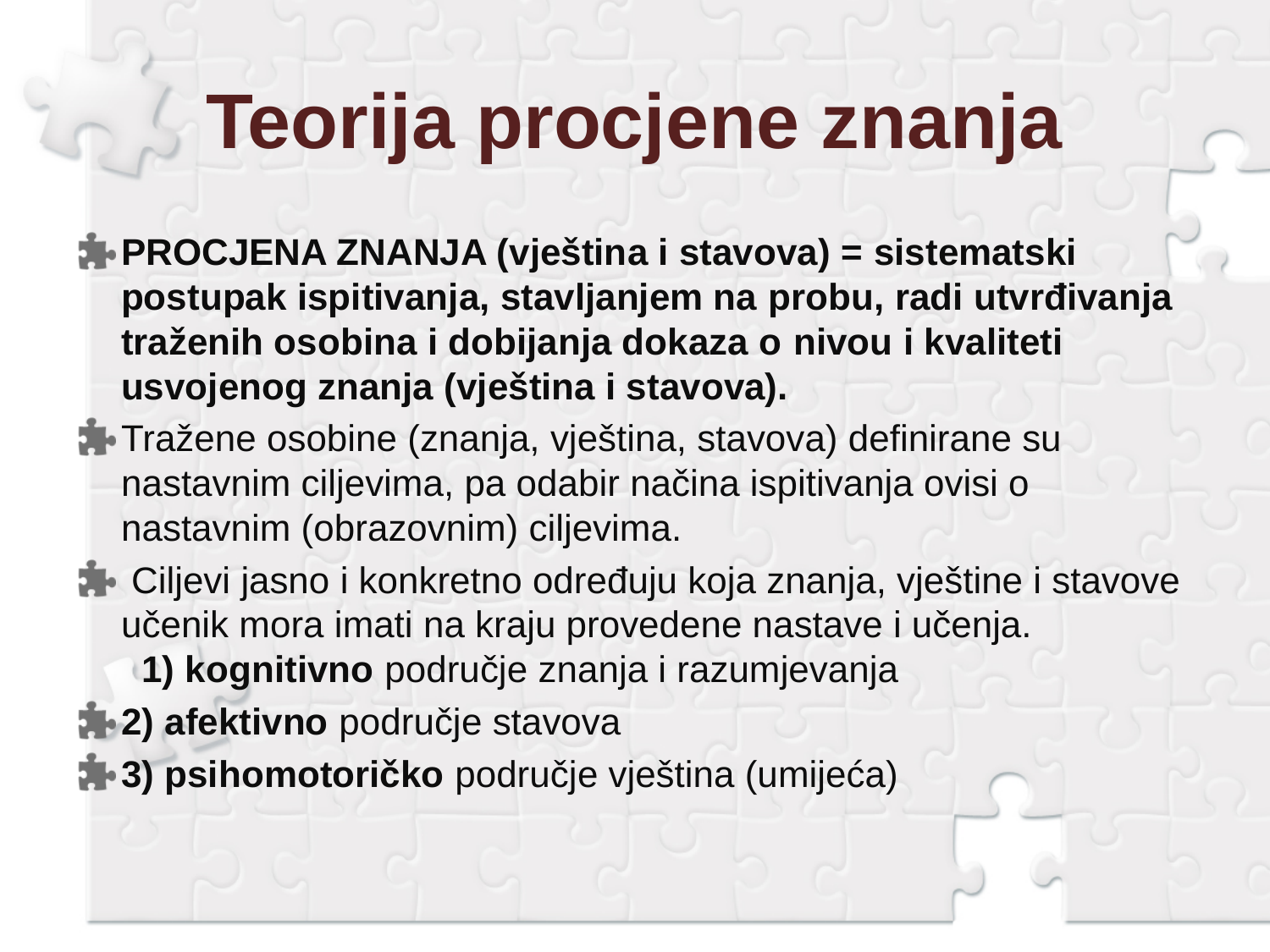

# Teorija procjene znanja
PROCJENA ZNANJA (vještina i stavova) = sistematski postupak ispitivanja, stavljanjem na probu, radi utvrđivanja traženih osobina i dobijanja dokaza o nivou i kvaliteti usvojenog znanja (vještina i stavova).
Tražene osobine (znanja, vještina, stavova) definirane su nastavnim ciljevima, pa odabir načina ispitivanja ovisi o nastavnim (obrazovnim) ciljevima.
 Ciljevi jasno i konkretno određuju koja znanja, vještine i stavove učenik mora imati na kraju provedene nastave i učenja.
  1) kognitivno područje znanja i razumjevanja
2) afektivno područje stavova
3) psihomotoričko područje vještina (umijeća)